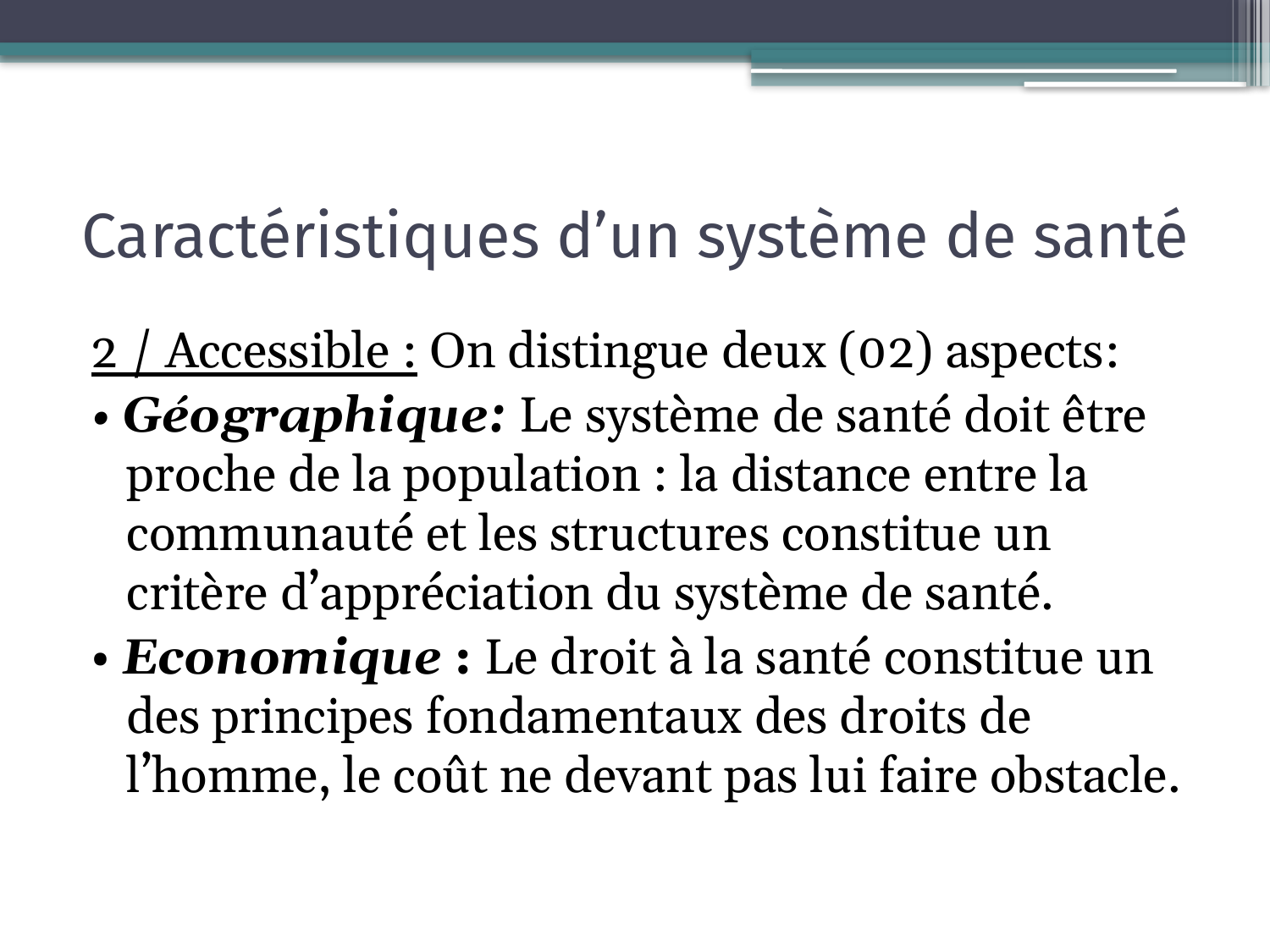

# Caractéristiques d’un système de santé
2 / Accessible : On distingue deux (02) aspects:
• Géographique: Le système de santé doit être proche de la population : la distance entre la communauté et les structures constitue un critère d’appréciation du système de santé.
• Economique : Le droit à la santé constitue un des principes fondamentaux des droits de l’homme, le coût ne devant pas lui faire obstacle.